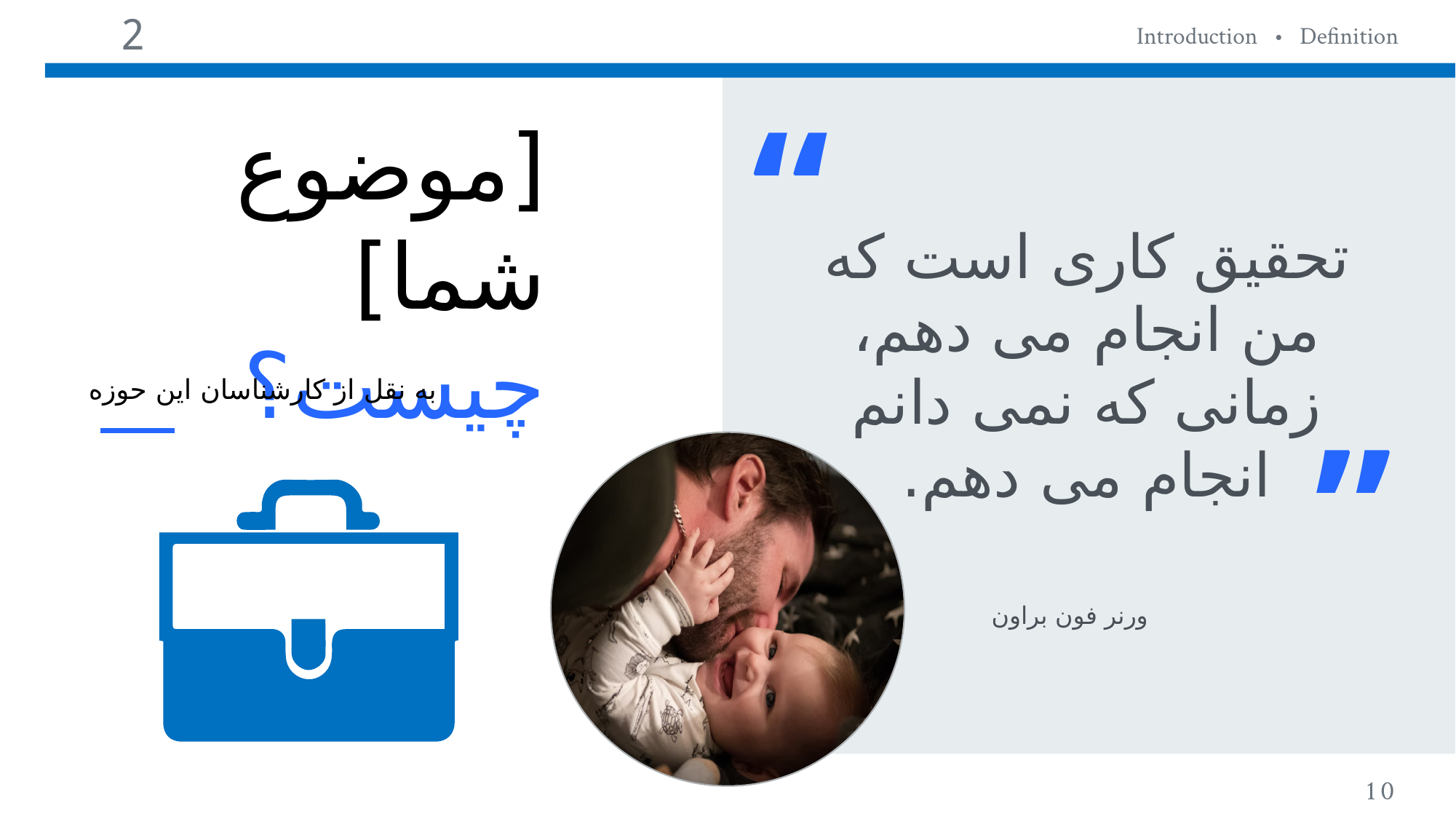

Introduction   •   Definition
2

“
[موضوع شما] چیست؟
تحقیق کاری است که من انجام می دهم، زمانی که نمی دانم انجام می دهم.
به نقل از کارشناسان این حوزه
”

ورنر فون براون